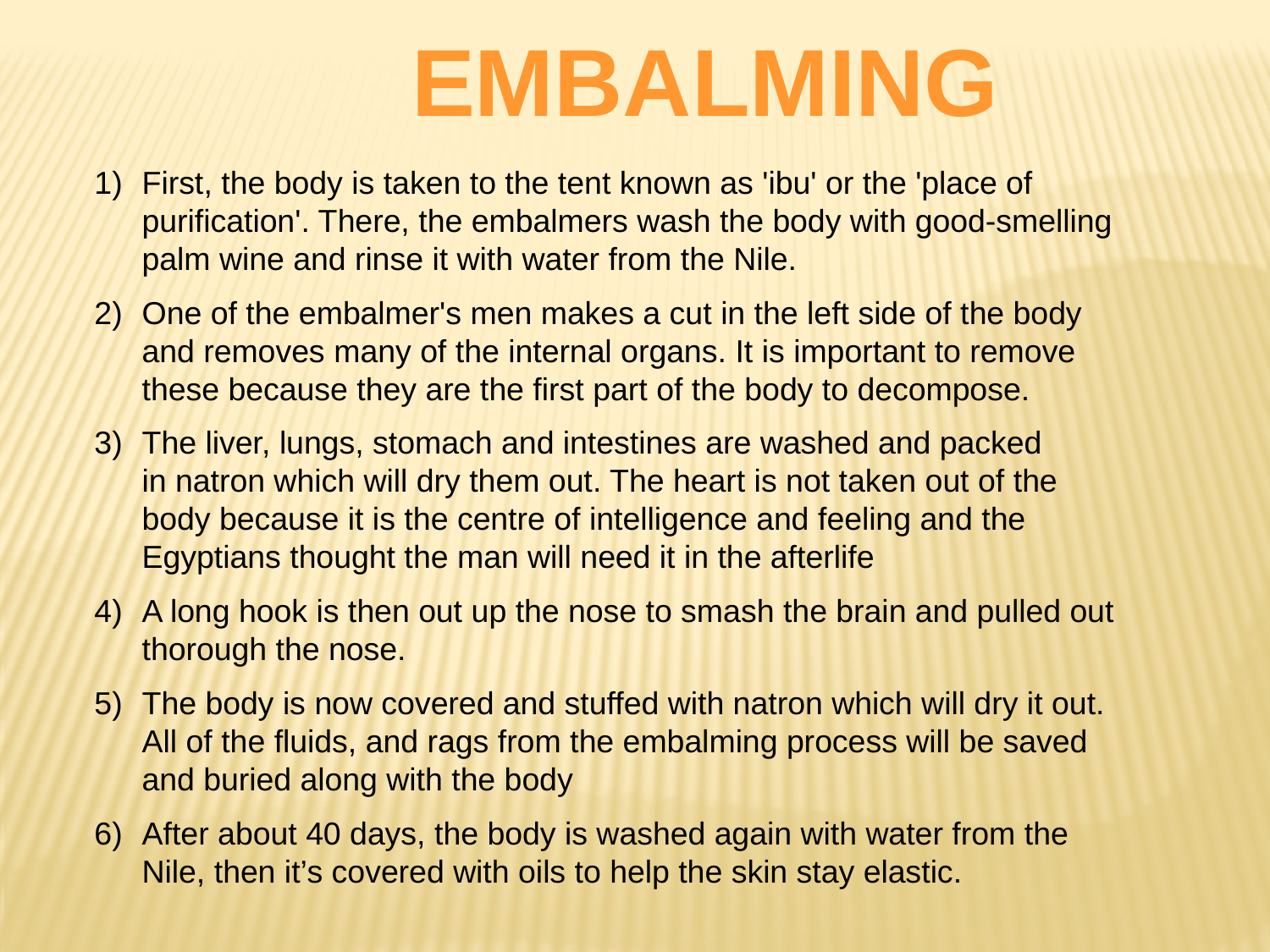

Embalming
First, the body is taken to the tent known as 'ibu' or the 'place of purification'. There, the embalmers wash the body with good-smelling palm wine and rinse it with water from the Nile.
One of the embalmer's men makes a cut in the left side of the body and removes many of the internal organs. It is important to remove these because they are the first part of the body to decompose.
The liver, lungs, stomach and intestines are washed and packed in natron which will dry them out. The heart is not taken out of the body because it is the centre of intelligence and feeling and the Egyptians thought the man will need it in the afterlife
A long hook is then out up the nose to smash the brain and pulled out thorough the nose.
The body is now covered and stuffed with natron which will dry it out. All of the fluids, and rags from the embalming process will be saved and buried along with the body
After about 40 days, the body is washed again with water from the Nile, then it’s covered with oils to help the skin stay elastic.